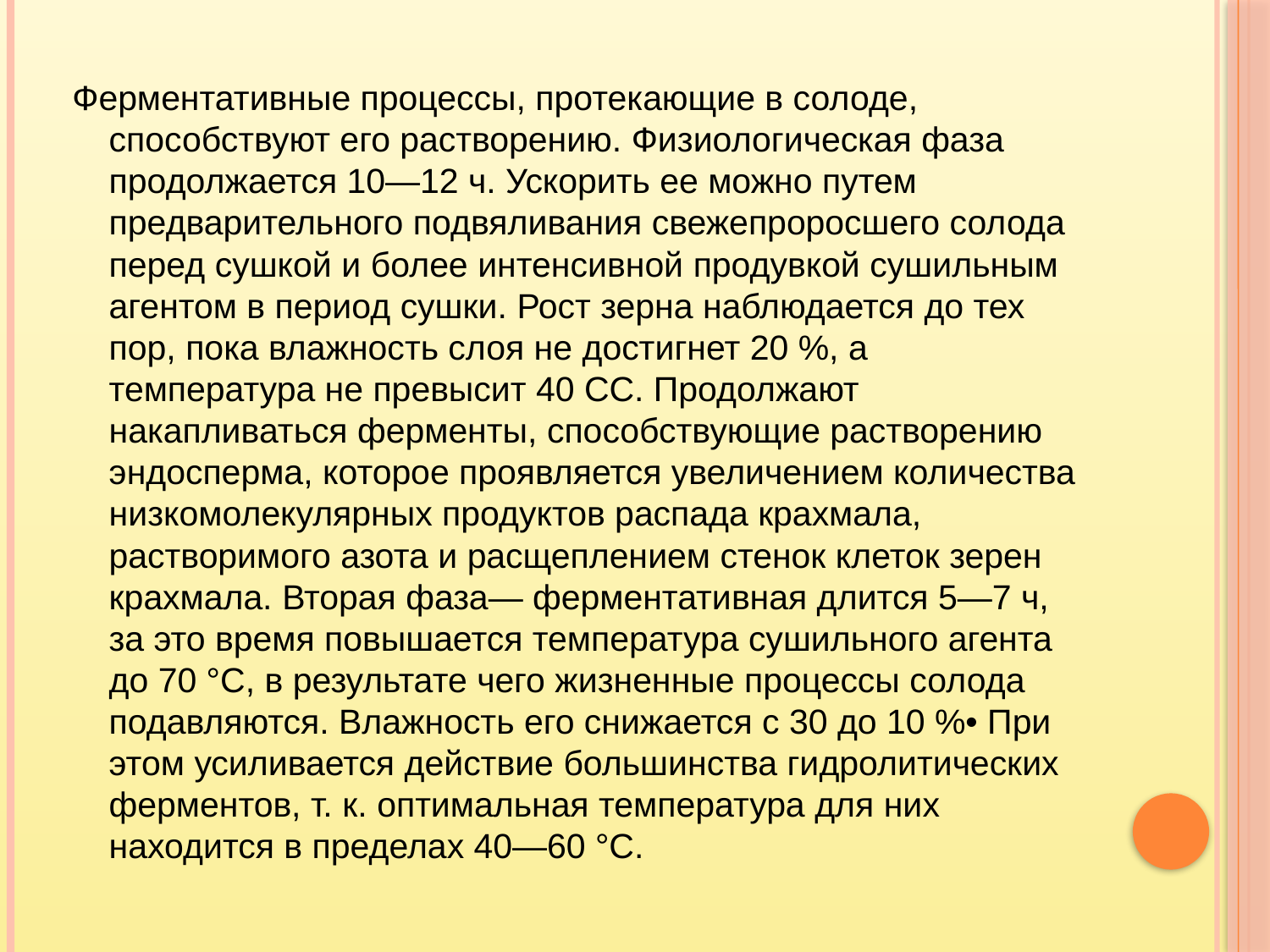

Ферментативные процессы, протекающие в солоде, способствуют его растворению. Физиологическая фаза продолжается 10—12 ч. Ускорить ее можно путем предварительного подвяливания свежепроросшего солода перед сушкой и более интенсивной продувкой сушильным агентом в период сушки. Рост зерна наблюдается до тех пор, пока влажность слоя не достигнет 20 %, а температура не превысит 40 СС. Продолжают накапливаться ферменты, способствующие растворению эндосперма, которое проявляется увеличением количества низкомолекулярных продуктов распада крахмала, растворимого азота и расщеплением стенок клеток зерен крахмала. Вторая фаза— ферментативная длится 5—7 ч, за это время повышается температура сушильного агента до 70 °С, в результате чего жизненные процессы солода подавляются. Влажность его снижается с 30 до 10 %• При этом усиливается действие большинства гидролитических ферментов, т. к. оптимальная температура для них находится в пределах 40—60 °С.